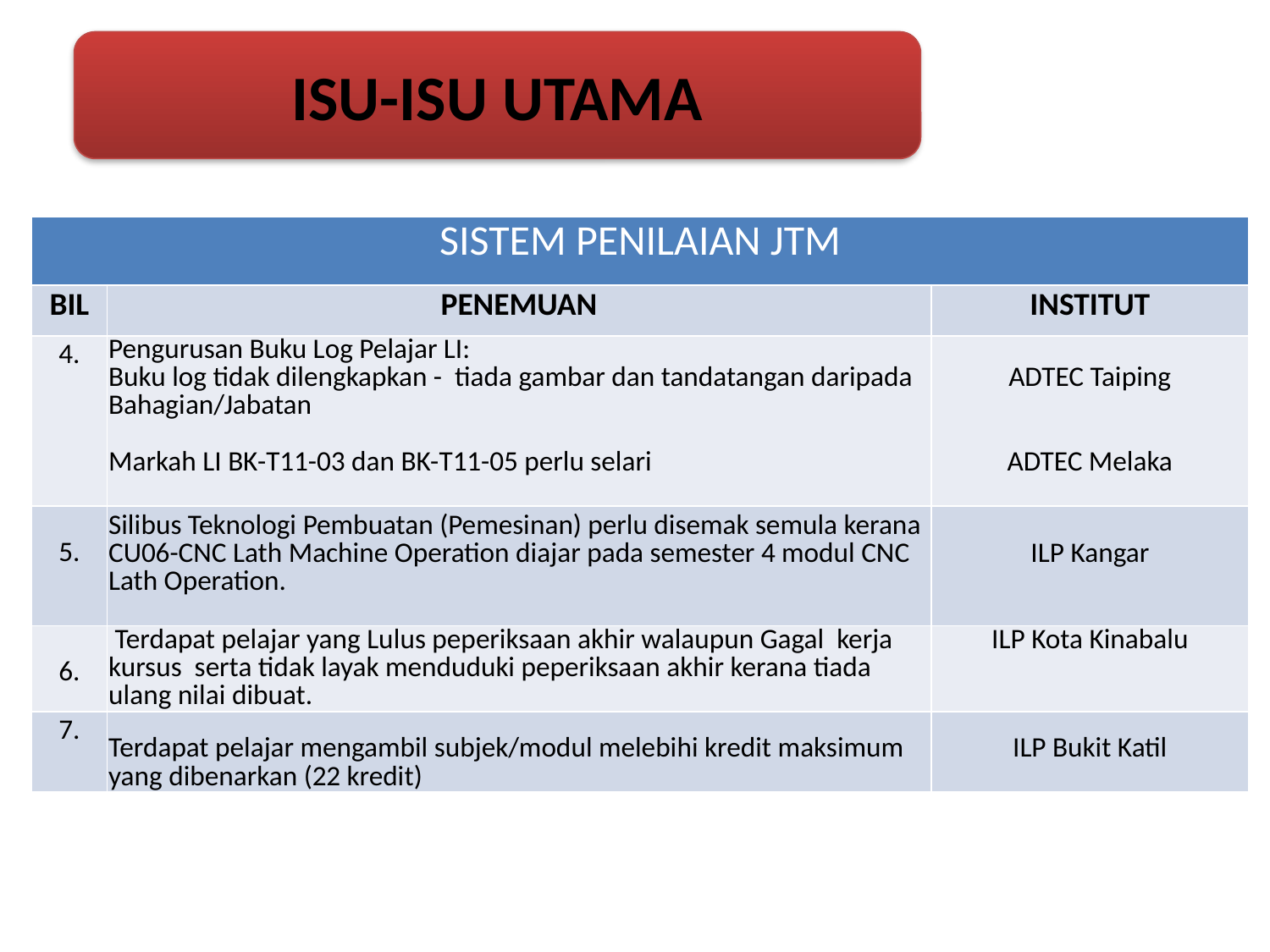

ISU-ISU UTAMA
#
| SISTEM PENILAIAN JTM |  |  |
| --- | --- | --- |
| BIL | PENEMUAN | INSTITUT |
| 4. | Pengurusan Buku Log Pelajar LI: Buku log tidak dilengkapkan - tiada gambar dan tandatangan daripada Bahagian/Jabatan Markah LI BK-T11-03 dan BK-T11-05 perlu selari | ADTEC Taiping ADTEC Melaka |
| 5. | Silibus Teknologi Pembuatan (Pemesinan) perlu disemak semula kerana CU06-CNC Lath Machine Operation diajar pada semester 4 modul CNC Lath Operation. | ILP Kangar |
| 6. | Terdapat pelajar yang Lulus peperiksaan akhir walaupun Gagal kerja kursus serta tidak layak menduduki peperiksaan akhir kerana tiada ulang nilai dibuat. | ILP Kota Kinabalu |
| 7. | Terdapat pelajar mengambil subjek/modul melebihi kredit maksimum yang dibenarkan (22 kredit) | ILP Bukit Katil |